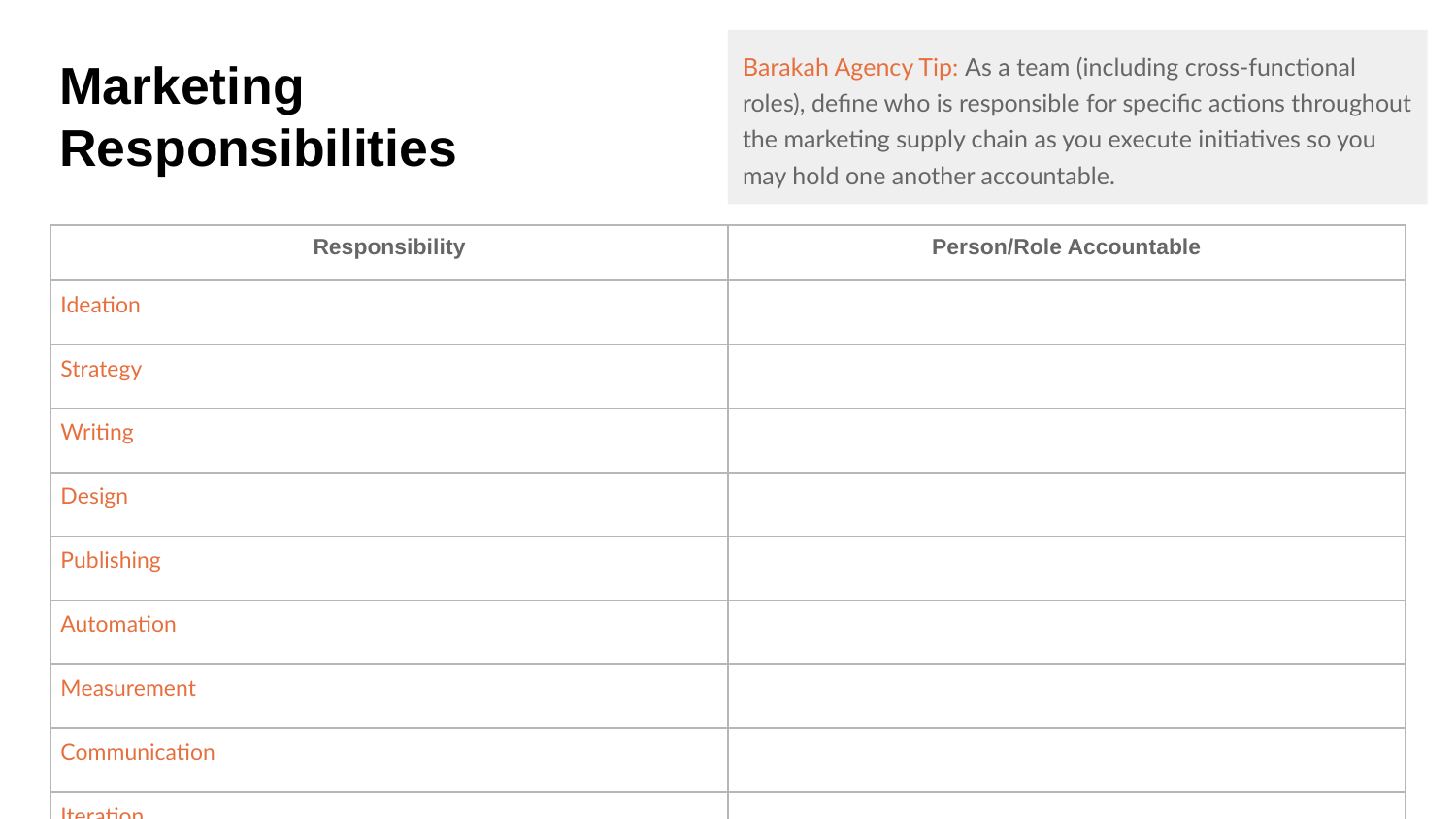

Barakah Agency Tip: As a team (including cross-functional roles), define who is responsible for specific actions throughout the marketing supply chain as you execute initiatives so you may hold one another accountable.
# Marketing Responsibilities
| Responsibility | Person/Role Accountable |
| --- | --- |
| Ideation |  |
| Strategy |  |
| Writing |  |
| Design |  |
| Publishing |  |
| Automation |  |
| Measurement |  |
| Communication |  |
| Iteration |  |